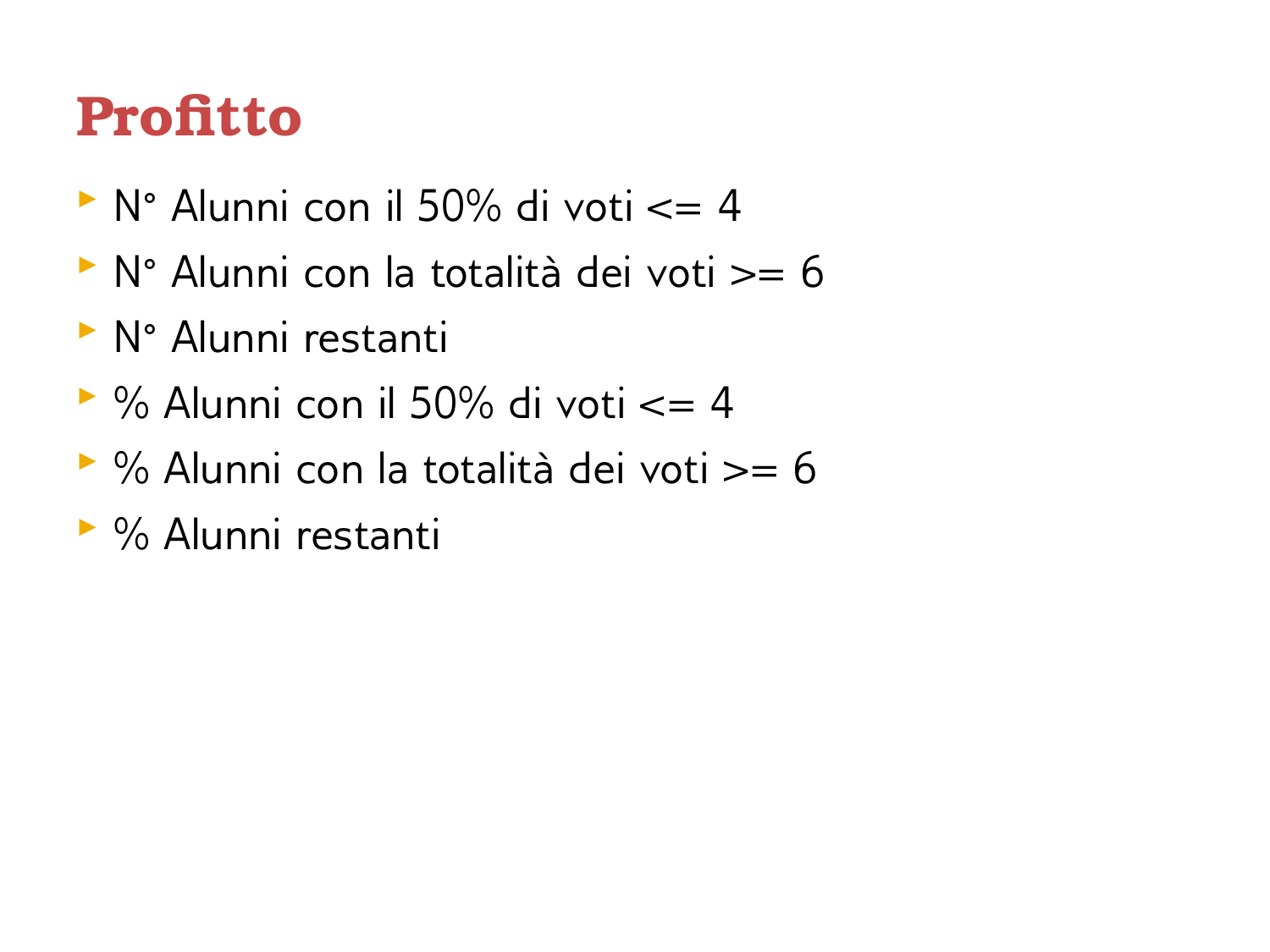

# Profitto
N° Alunni con il 50% di voti <= 4
N° Alunni con la totalità dei voti >= 6
N° Alunni restanti
% Alunni con il 50% di voti <= 4
% Alunni con la totalità dei voti >= 6
% Alunni restanti